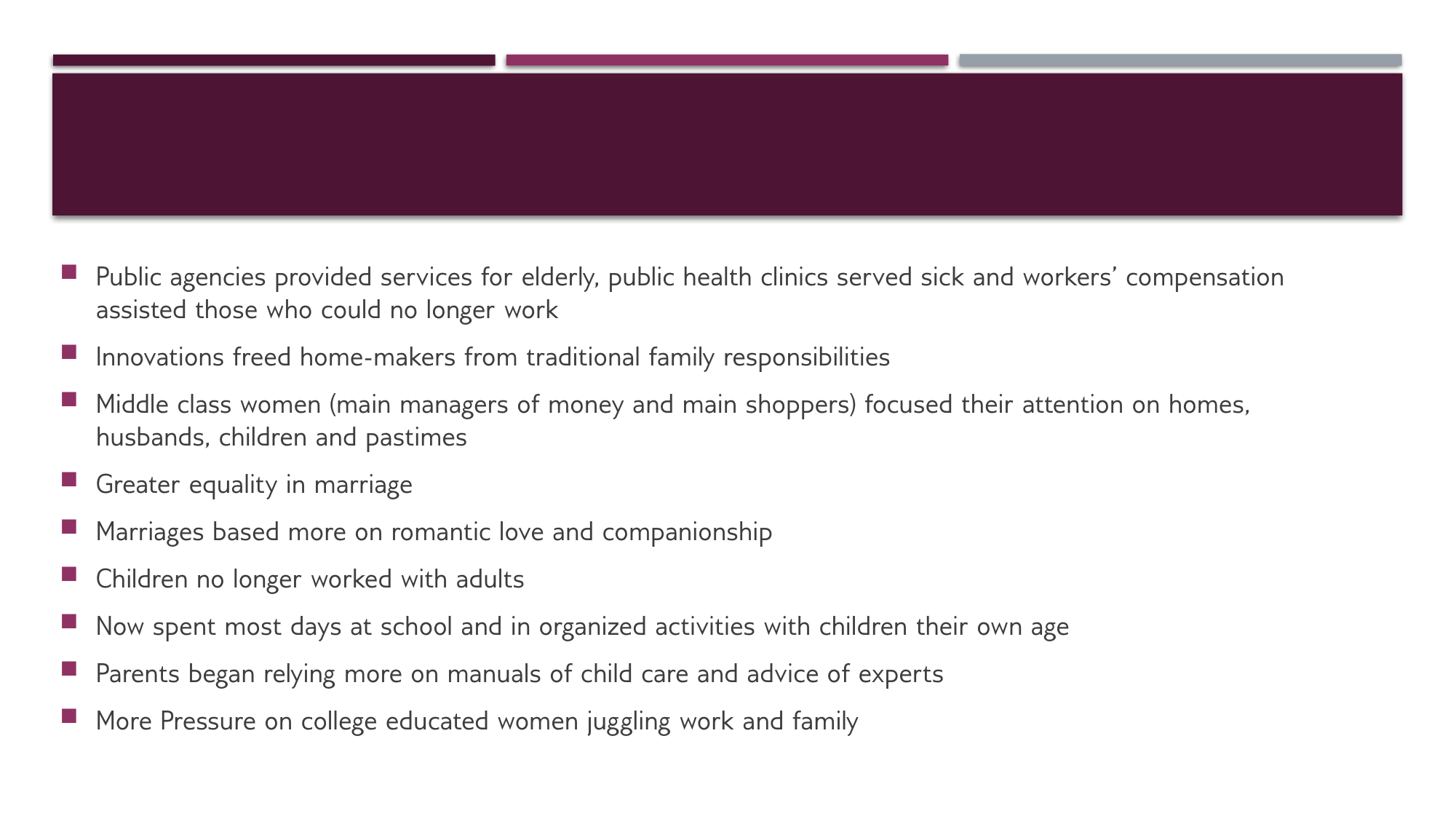

Public agencies provided services for elderly, public health clinics served sick and workers’ compensation assisted those who could no longer work
Innovations freed home-makers from traditional family responsibilities
Middle class women (main managers of money and main shoppers) focused their attention on homes, husbands, children and pastimes
Greater equality in marriage
Marriages based more on romantic love and companionship
Children no longer worked with adults
Now spent most days at school and in organized activities with children their own age
Parents began relying more on manuals of child care and advice of experts
More Pressure on college educated women juggling work and family